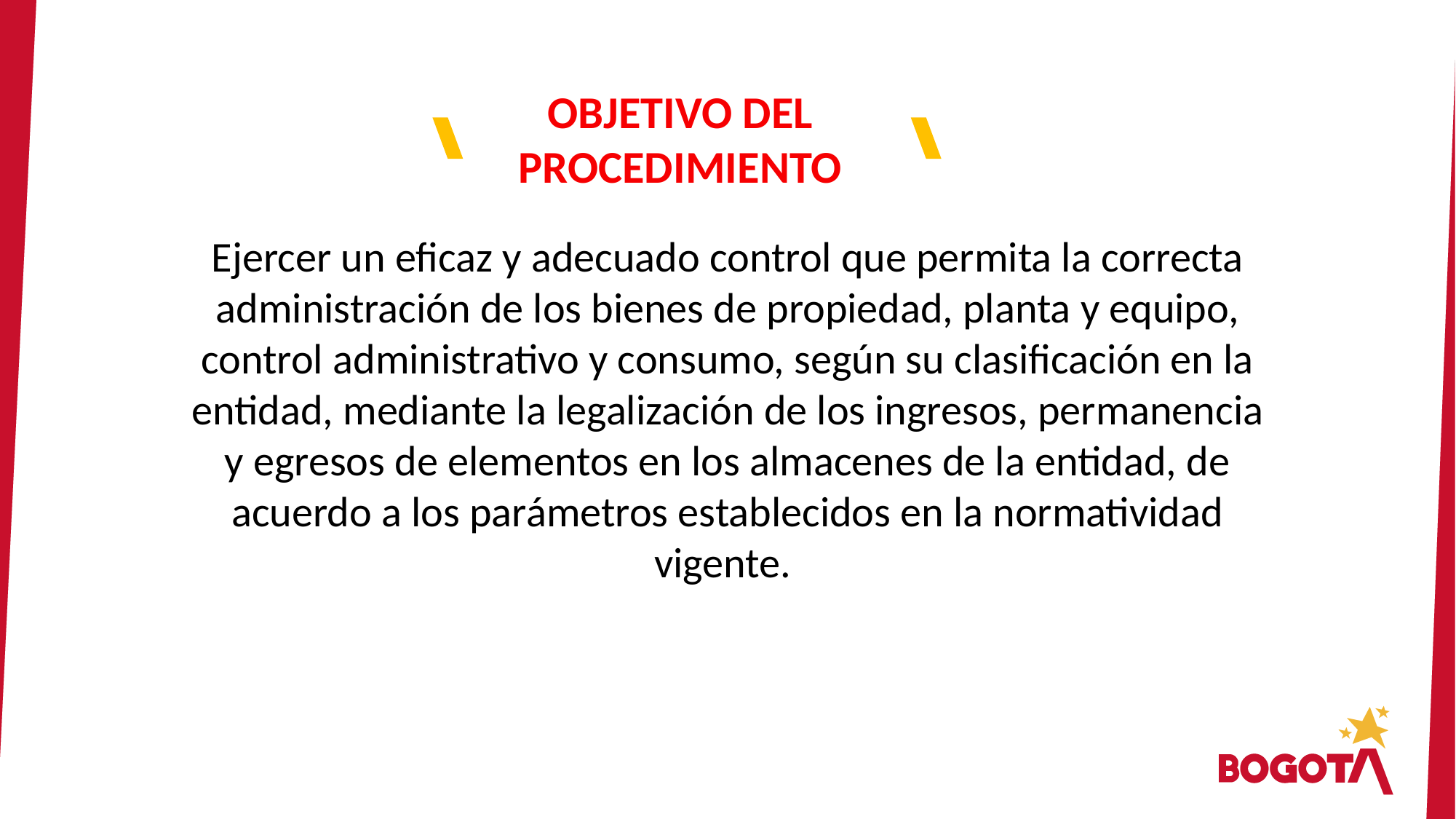

OBJETIVO DEL PROCEDIMIENTO

Ejercer un eficaz y adecuado control que permita la correcta administración de los bienes de propiedad, planta y equipo, control administrativo y consumo, según su clasificación en la entidad, mediante la legalización de los ingresos, permanencia y egresos de elementos en los almacenes de la entidad, de acuerdo a los parámetros establecidos en la normatividad vigente.